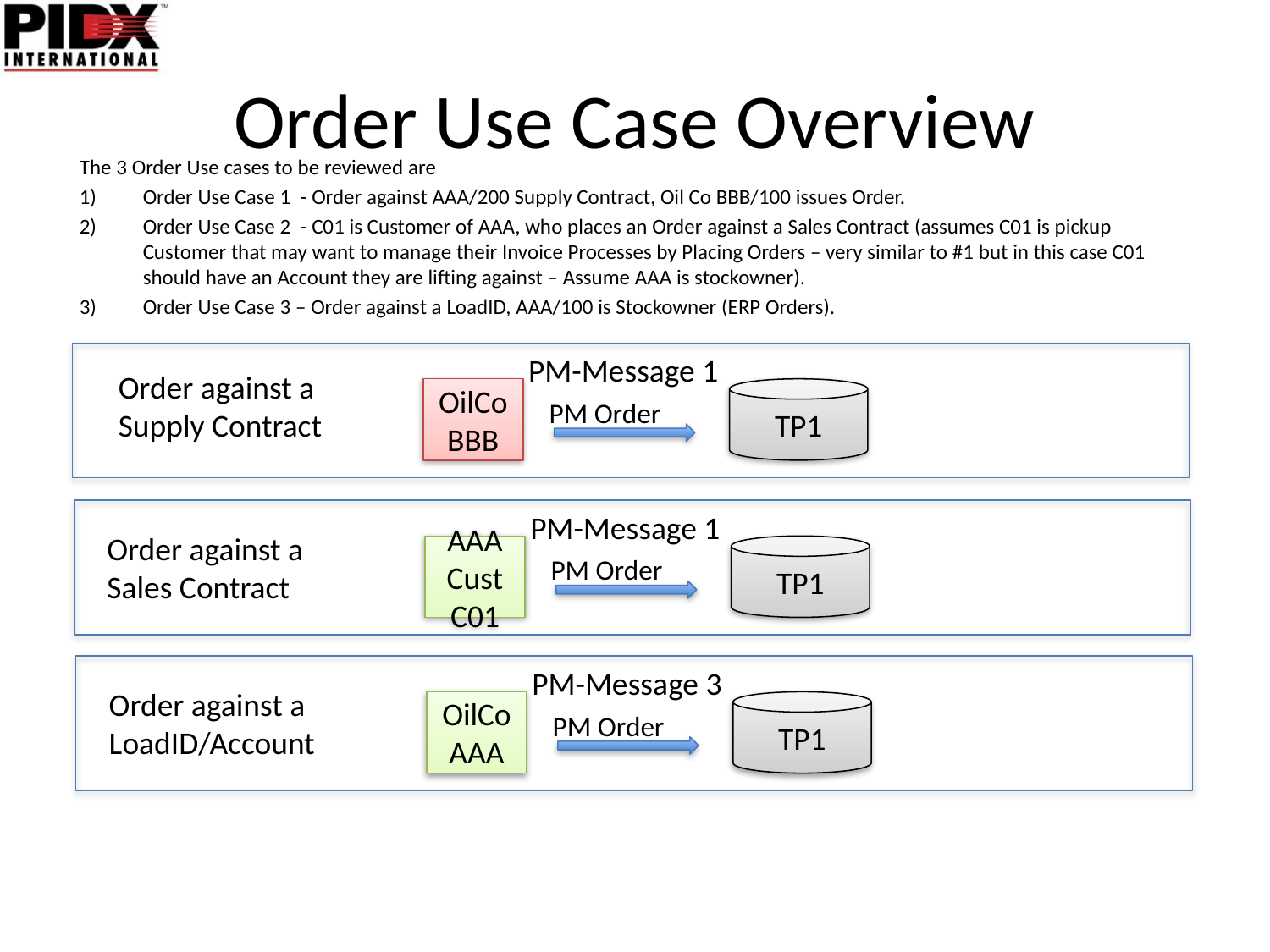

# Order Use Case Overview
The 3 Order Use cases to be reviewed are
Order Use Case 1  - Order against AAA/200 Supply Contract, Oil Co BBB/100 issues Order.
Order Use Case 2  - C01 is Customer of AAA, who places an Order against a Sales Contract (assumes C01 is pickup Customer that may want to manage their Invoice Processes by Placing Orders – very similar to #1 but in this case C01 should have an Account they are lifting against – Assume AAA is stockowner).
Order Use Case 3 – Order against a LoadID, AAA/100 is Stockowner (ERP Orders).

PM-Message 1
Order against a Supply Contract
OilCo
BBB
TP1
PM Order

PM-Message 1
Order against a Sales Contract
AAA Cust
C01
TP1
PM Order

PM-Message 3
Order against a LoadID/Account
OilCo
AAA
TP1
PM Order